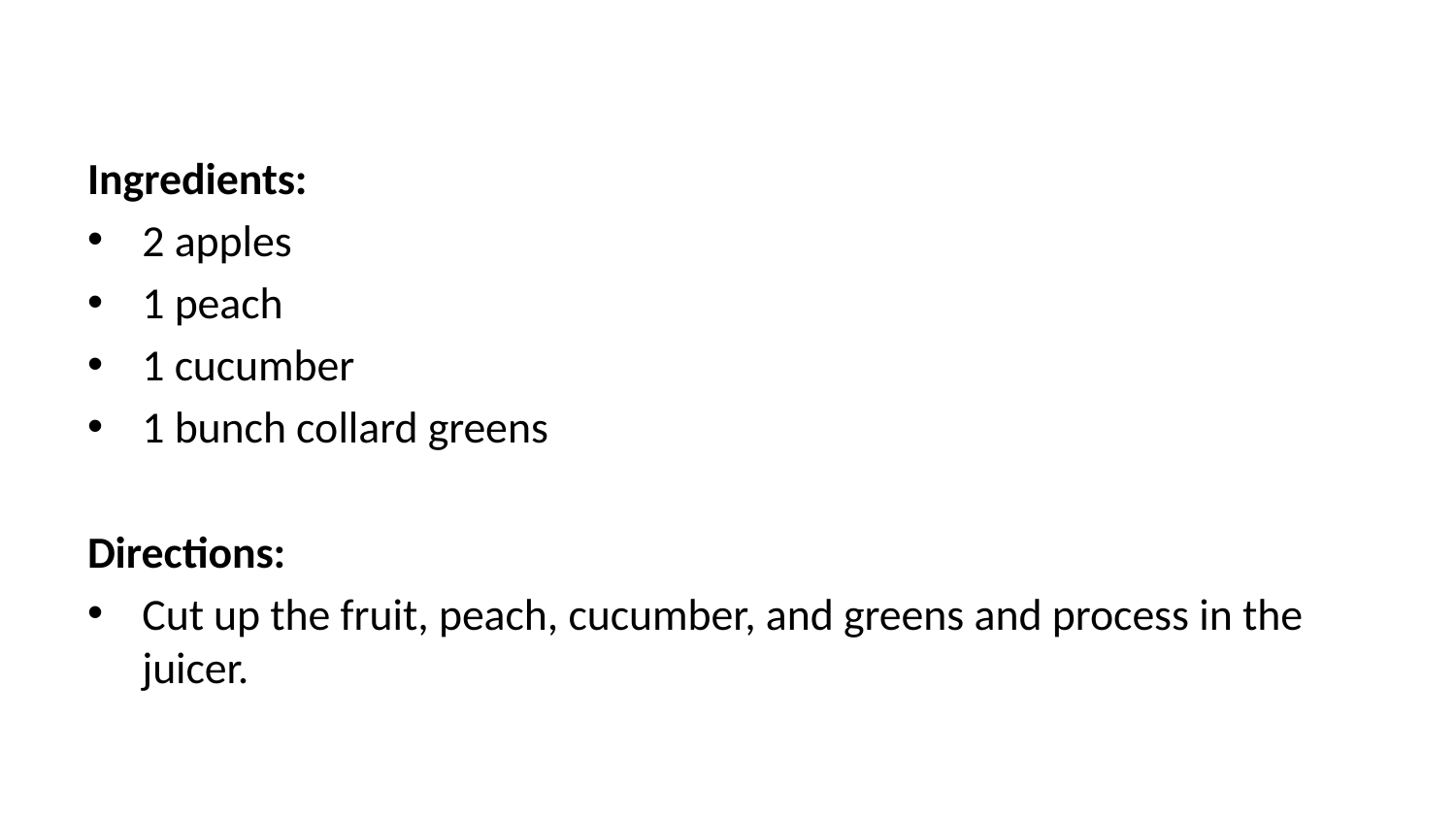

Ingredients:
2 apples
1 peach
1 cucumber
1 bunch collard greens

Directions:
Cut up the fruit, peach, cucumber, and greens and process in the juicer.